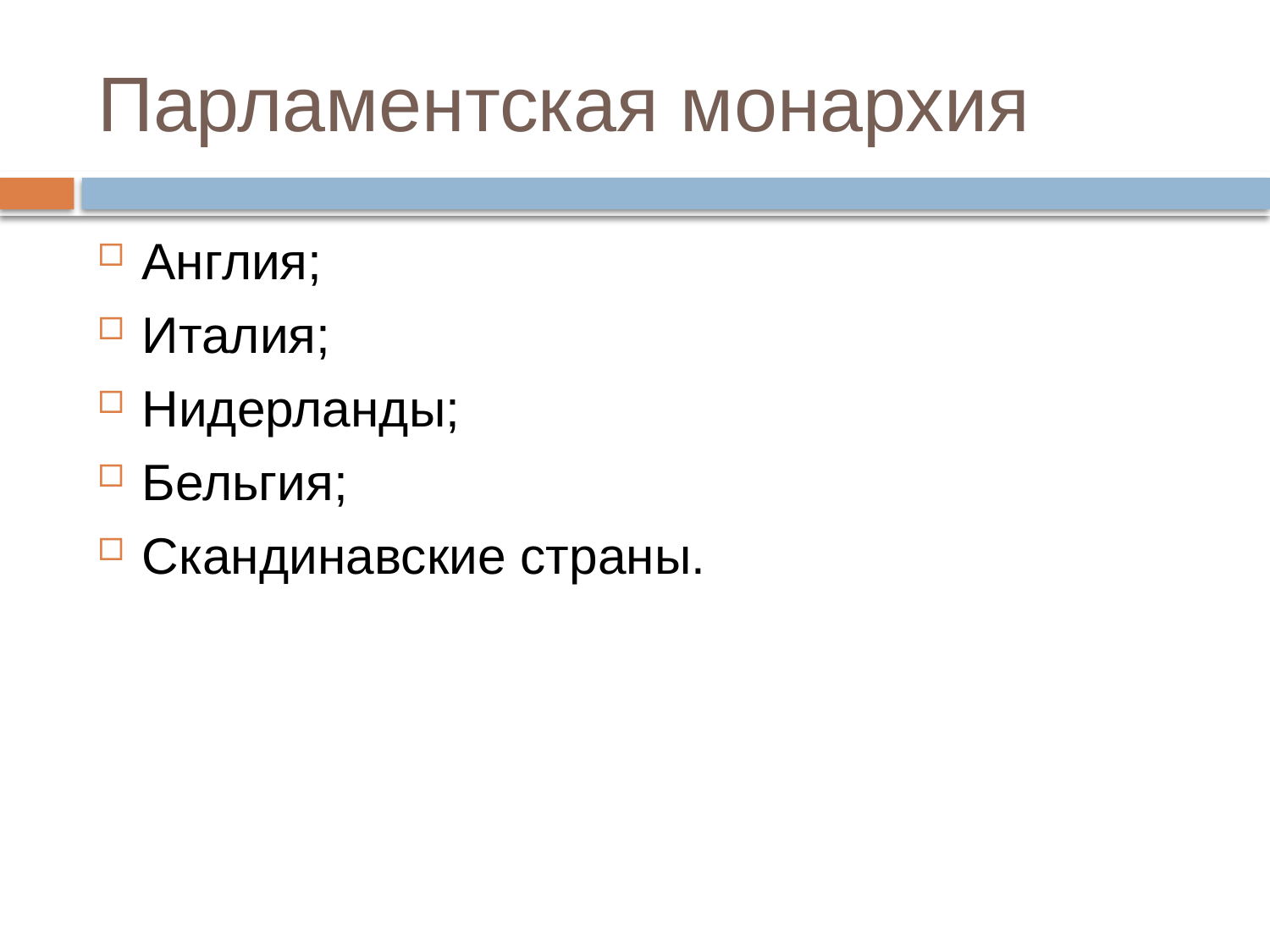

# Парламентская монархия
Англия;
Италия;
Нидерланды;
Бельгия;
Скандинавские страны.